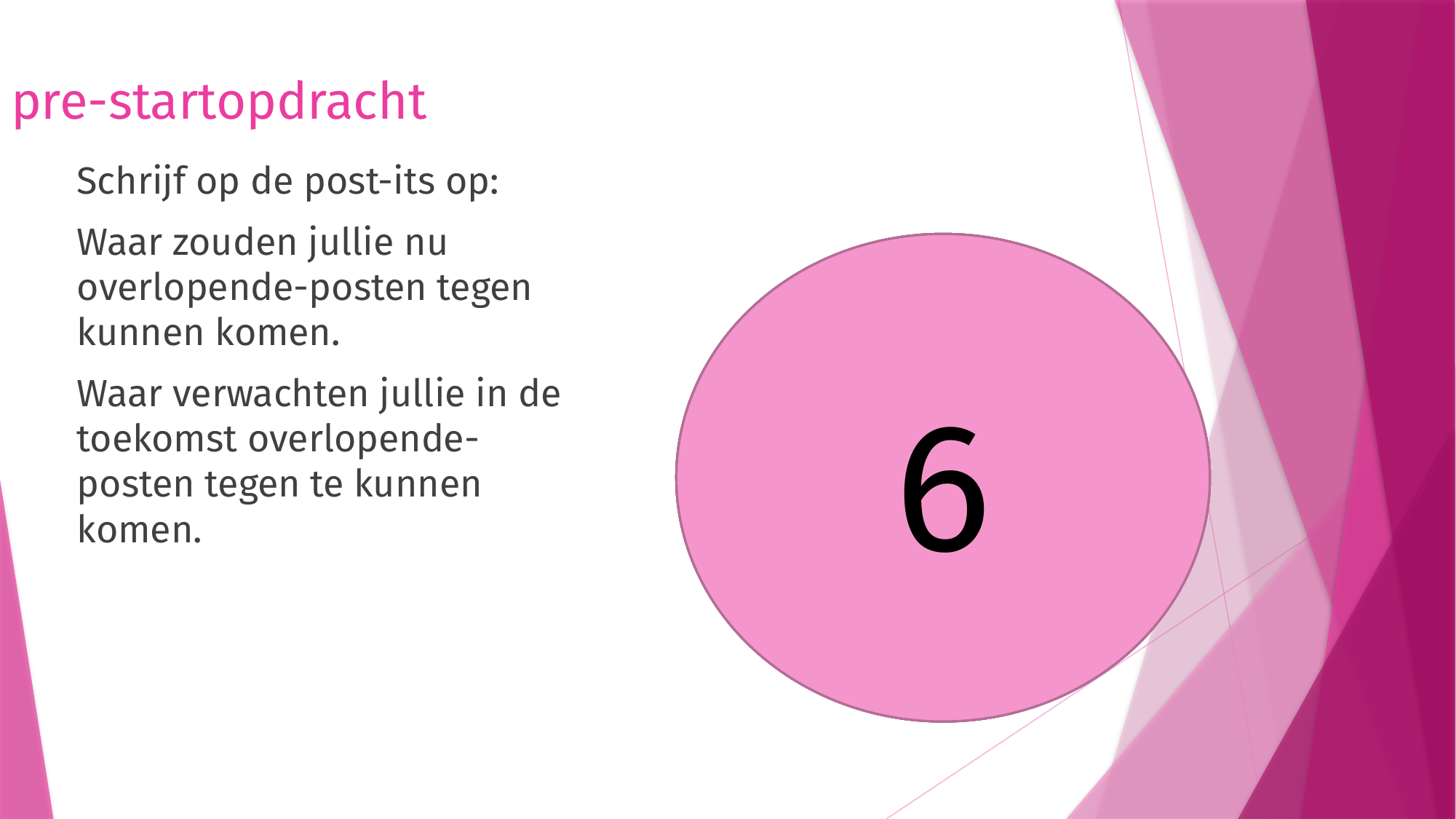

# pre-startopdracht
Schrijf op de post-its op:
Waar zouden jullie nu overlopende-posten tegen kunnen komen.
Waar verwachten jullie in de toekomst overlopende-posten tegen te kunnen komen.

5
6
4
3
1
2